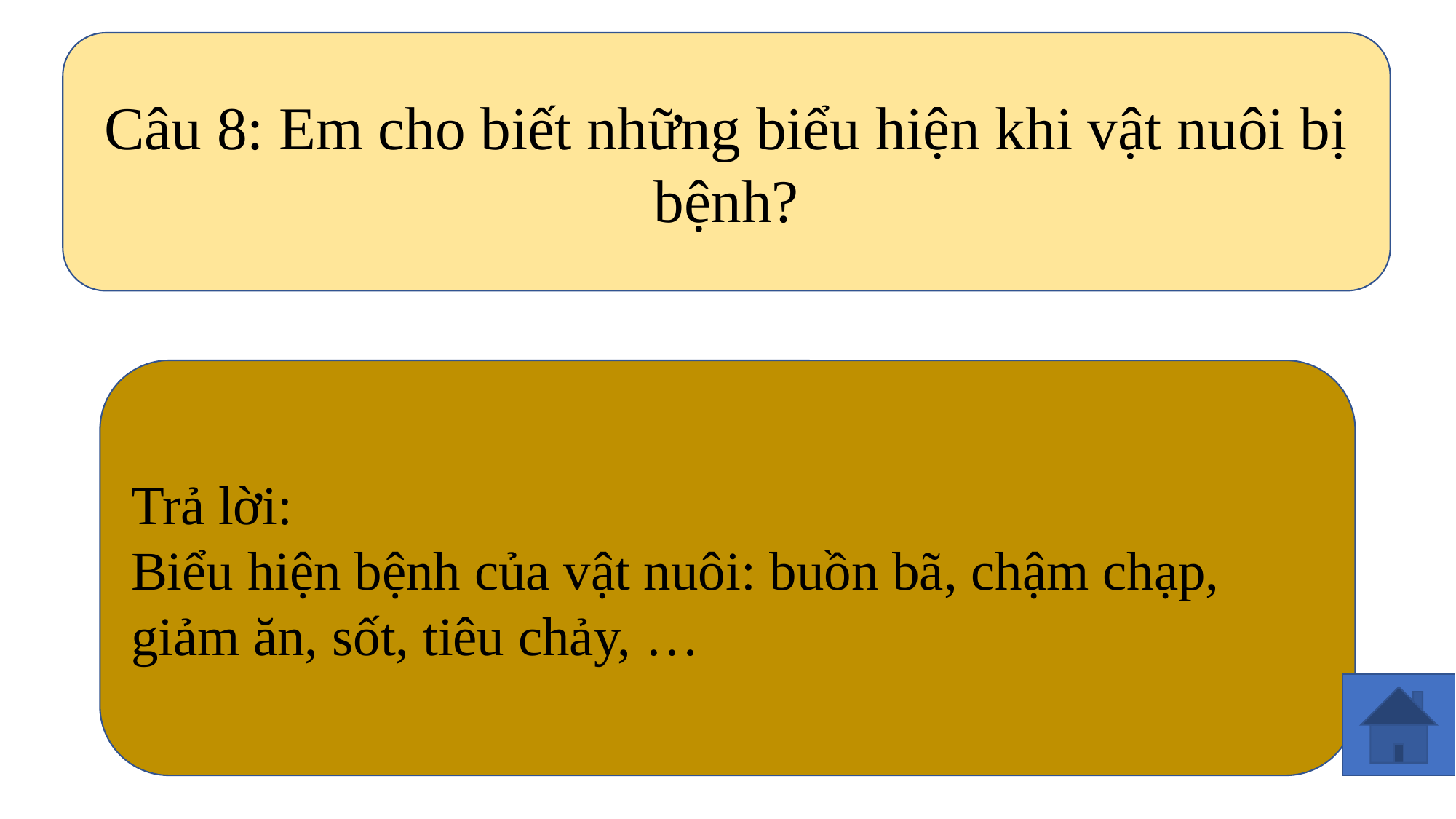

Câu 8: Em cho biết những biểu hiện khi vật nuôi bị bệnh?
#

Trả lời:
Biểu hiện bệnh của vật nuôi: buồn bã, chậm chạp, giảm ăn, sốt, tiêu chảy, …